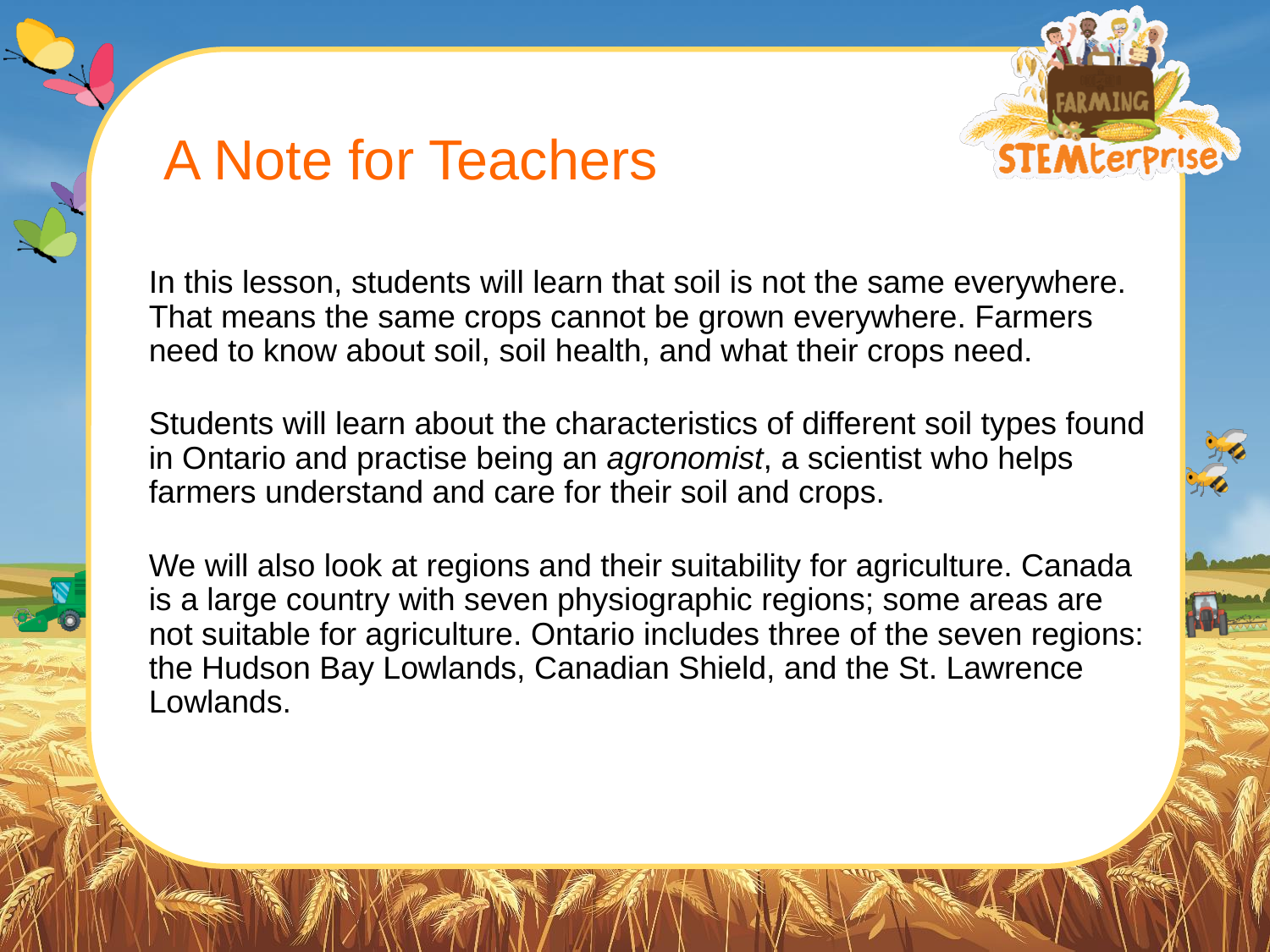

# A Note for Teachers
In this lesson, students will learn that soil is not the same everywhere. That means the same crops cannot be grown everywhere. Farmers need to know about soil, soil health, and what their crops need.
Students will learn about the characteristics of different soil types found in Ontario and practise being an agronomist, a scientist who helps farmers understand and care for their soil and crops.
We will also look at regions and their suitability for agriculture. Canada is a large country with seven physiographic regions; some areas are not suitable for agriculture. Ontario includes three of the seven regions: the Hudson Bay Lowlands, Canadian Shield, and the St. Lawrence Lowlands.